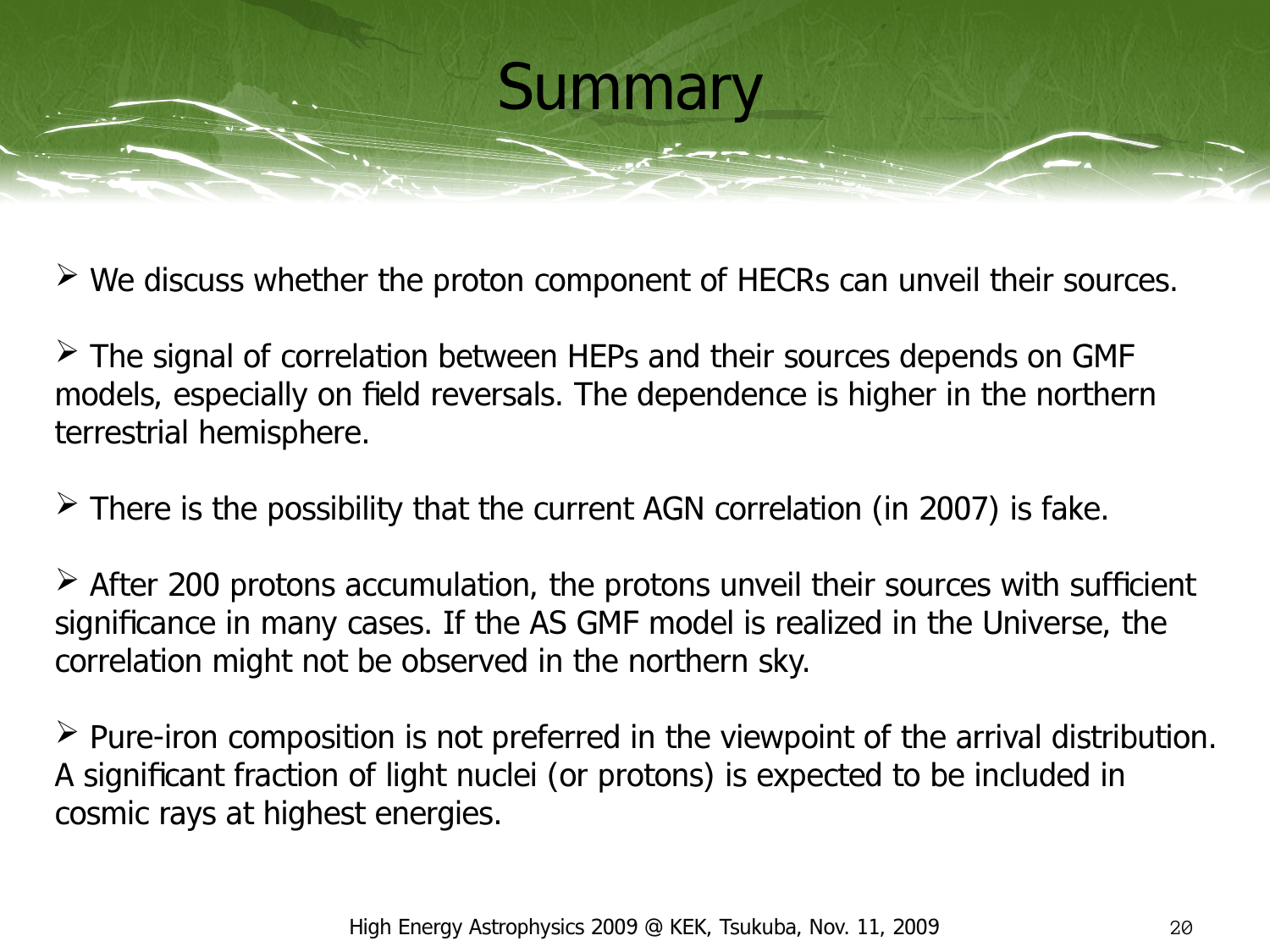

# Summary
 We discuss whether the proton component of HECRs can unveil their sources.

 The signal of correlation between HEPs and their sources depends on GMF models, especially on field reversals. The dependence is higher in the northern terrestrial hemisphere.

 There is the possibility that the current AGN correlation (in 2007) is fake.

 After 200 protons accumulation, the protons unveil their sources with sufficient significance in many cases. If the AS GMF model is realized in the Universe, the correlation might not be observed in the northern sky.

 Pure-iron composition is not preferred in the viewpoint of the arrival distribution. A significant fraction of light nuclei (or protons) is expected to be included in cosmic rays at highest energies.
High Energy Astrophysics 2009 @ KEK, Tsukuba, Nov. 11, 2009
20